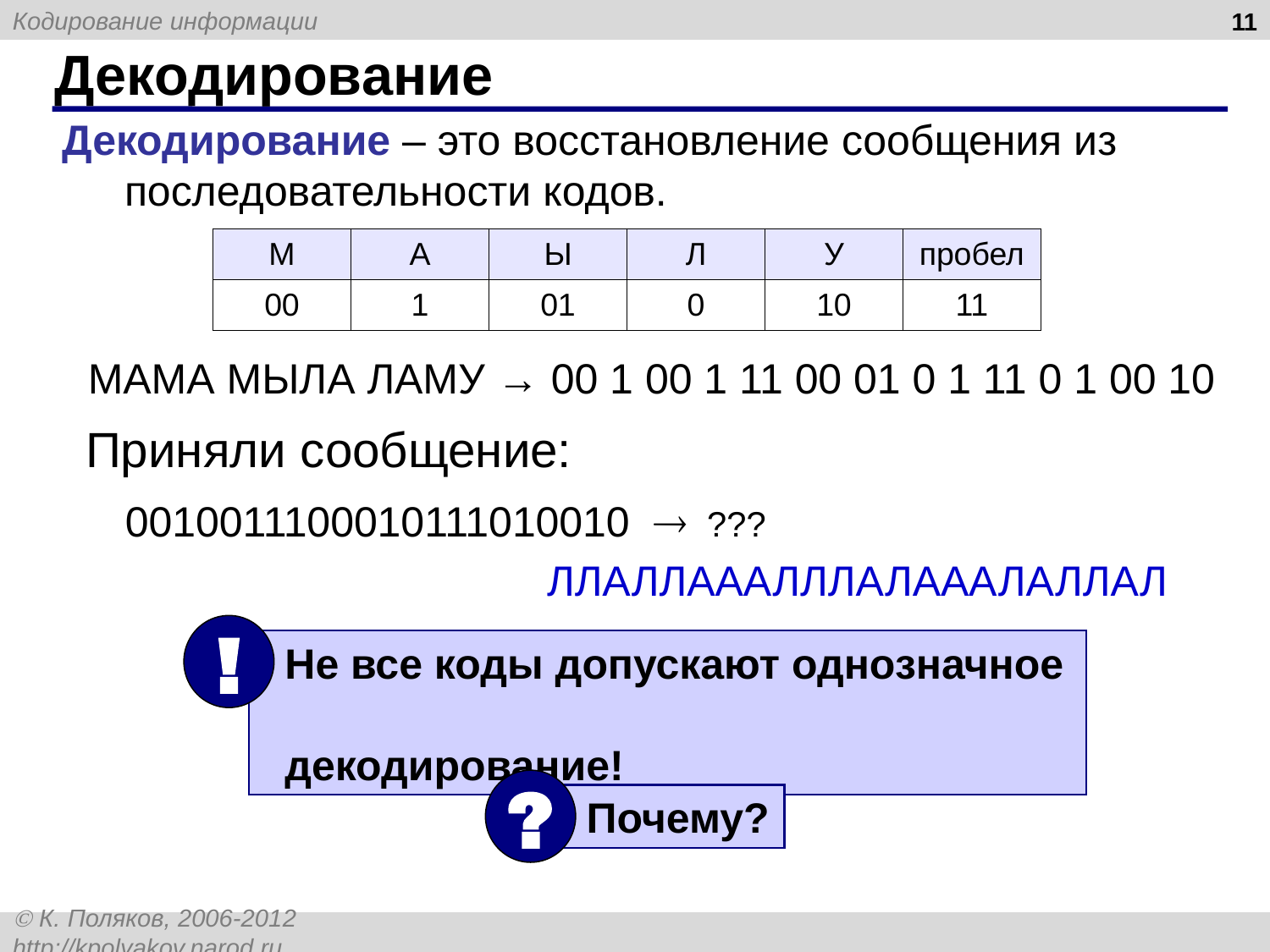

11
# Декодирование
Декодирование – это восстановление сообщения из последовательности кодов.
| М | А | Ы | Л | У | пробел |
| --- | --- | --- | --- | --- | --- |
| 00 | 1 | 01 | 0 | 10 | 11 |
МАМА МЫЛА ЛАМУ → 00 1 00 1 11 00 01 0 1 11 0 1 00 10
Приняли сообщение:
0010011100010111010010  →  ???
ЛЛАЛЛАААЛЛЛАЛАААЛАЛЛАЛ
!
  Не все коды допускают однозначное
  декодирование!
?
  Почему?